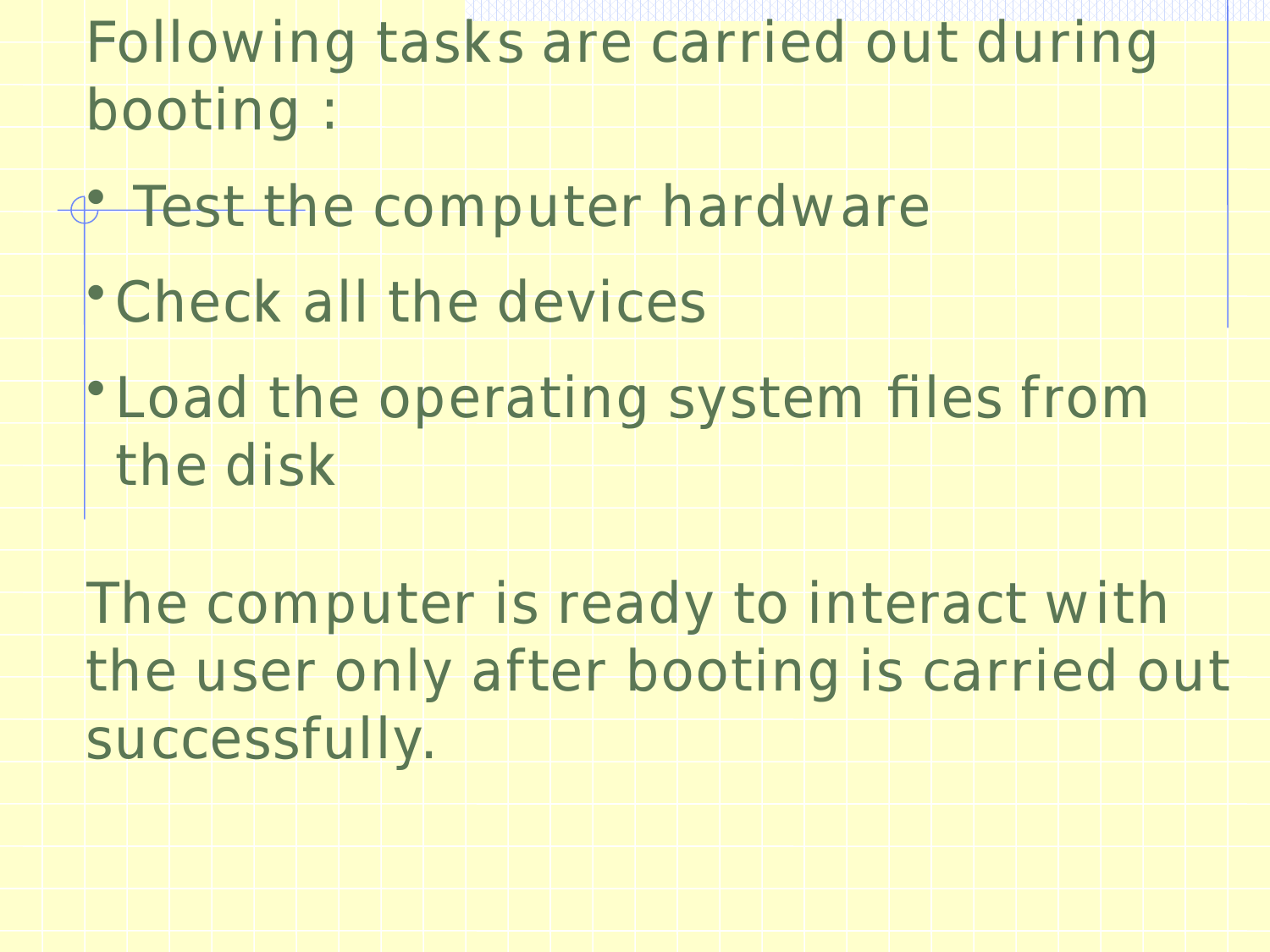

Following tasks are carried out during booting :
 Test the computer hardware
Check all the devices
Load the operating system files from the disk
The computer is ready to interact with the user only after booting is carried out successfully.